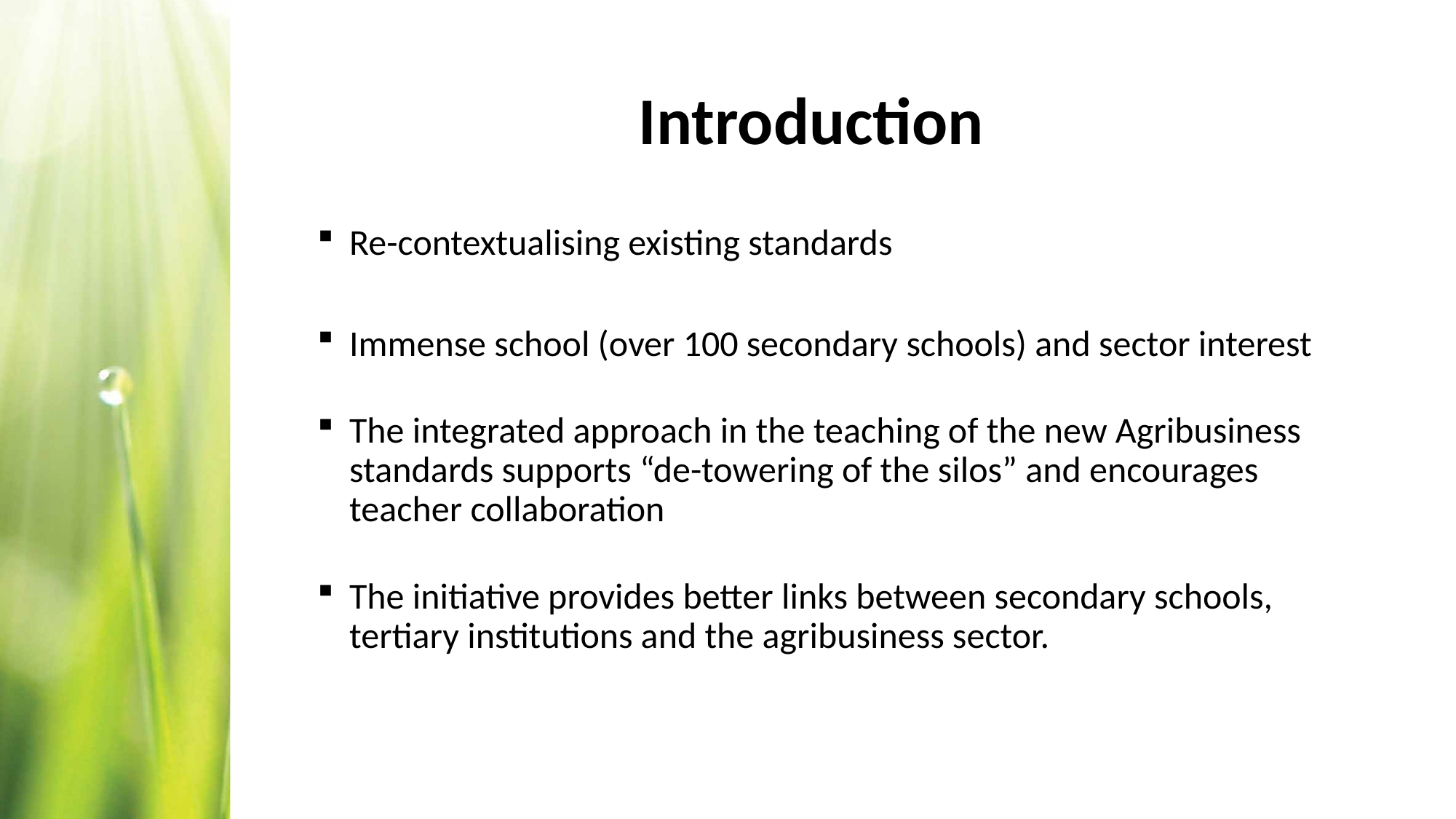

# Introduction
Re-contextualising existing standards

Immense school (over 100 secondary schools) and sector interest

The integrated approach in the teaching of the new Agribusiness standards supports “de-towering of the silos” and encourages teacher collaboration

The initiative provides better links between secondary schools, tertiary institutions and the agribusiness sector.